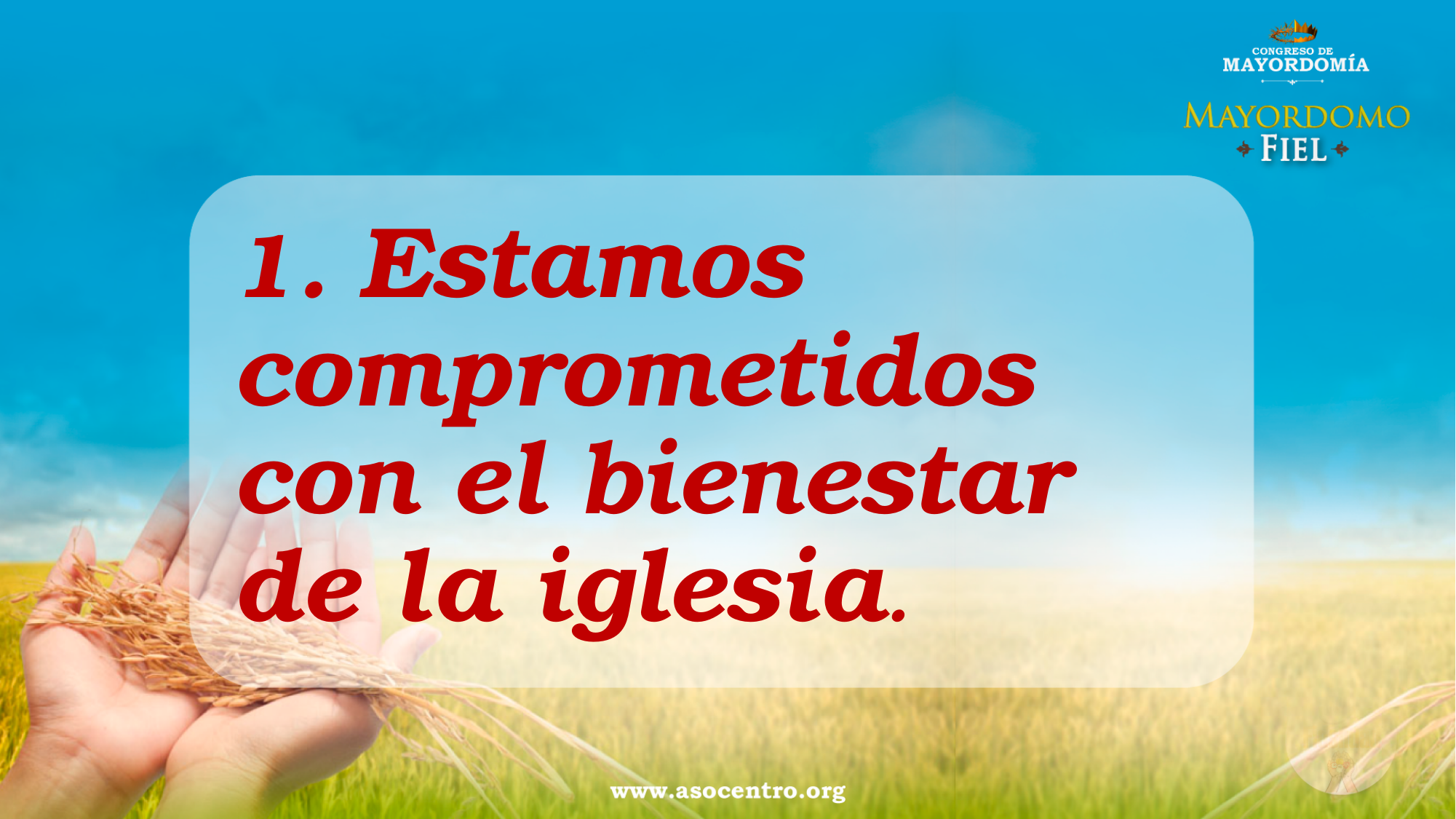

1. Estamos comprometidos con el bienestar de la iglesia.